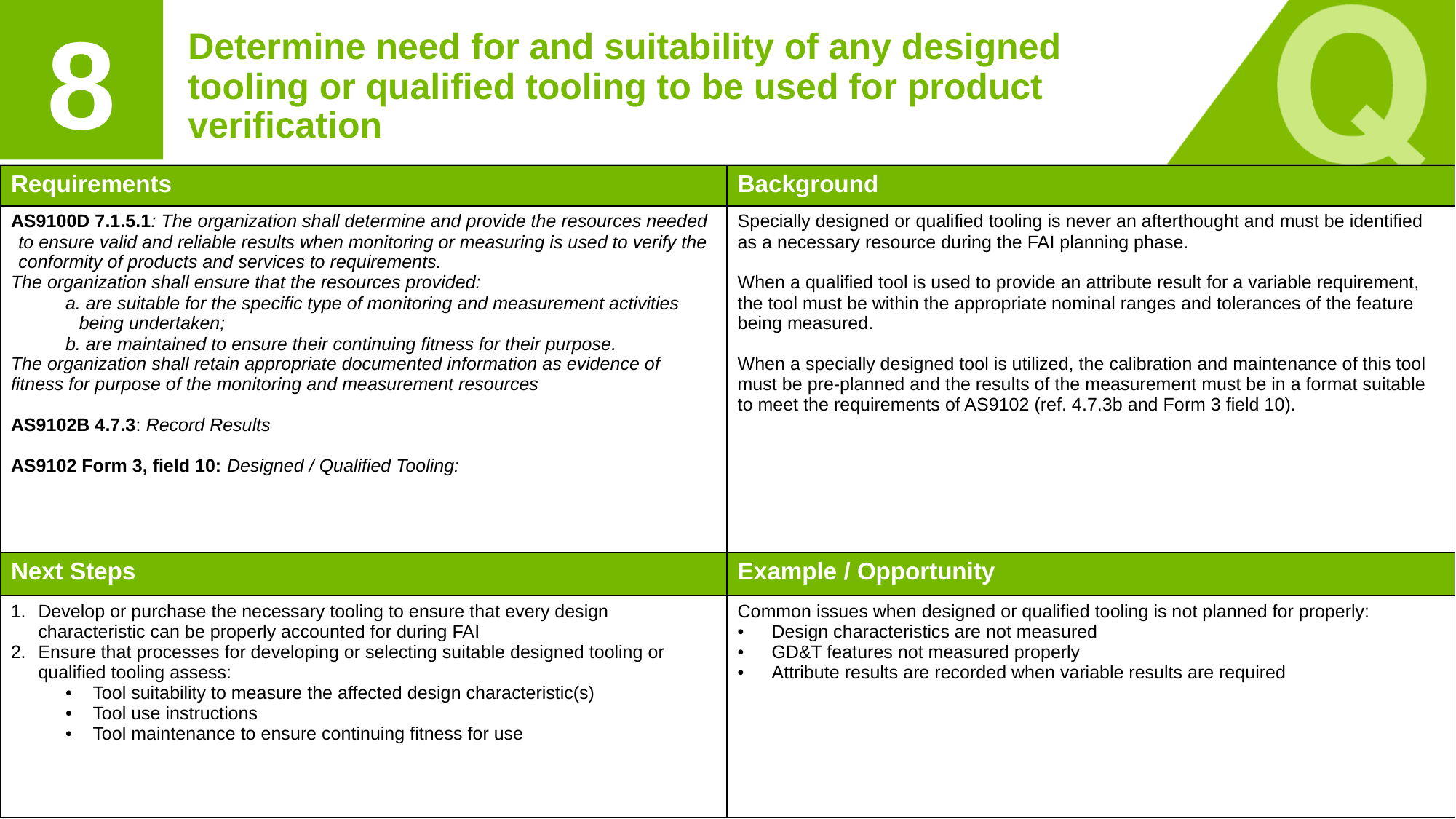

8
# Determine need for and suitability of any designed tooling or qualified tooling to be used for product verification
| Requirements | Background |
| --- | --- |
| AS9100D 7.1.5.1: The organization shall determine and provide the resources needed to ensure valid and reliable results when monitoring or measuring is used to verify the conformity of products and services to requirements. The organization shall ensure that the resources provided: a. are suitable for the specific type of monitoring and measurement activities being undertaken; b. are maintained to ensure their continuing fitness for their purpose. The organization shall retain appropriate documented information as evidence of fitness for purpose of the monitoring and measurement resources AS9102B 4.7.3: Record Results AS9102 Form 3, field 10: Designed / Qualified Tooling: | Specially designed or qualified tooling is never an afterthought and must be identified as a necessary resource during the FAI planning phase. When a qualified tool is used to provide an attribute result for a variable requirement, the tool must be within the appropriate nominal ranges and tolerances of the feature being measured. When a specially designed tool is utilized, the calibration and maintenance of this tool must be pre-planned and the results of the measurement must be in a format suitable to meet the requirements of AS9102 (ref. 4.7.3b and Form 3 field 10). |
| Next Steps | Example / Opportunity |
| Develop or purchase the necessary tooling to ensure that every design characteristic can be properly accounted for during FAI Ensure that processes for developing or selecting suitable designed tooling or qualified tooling assess: Tool suitability to measure the affected design characteristic(s) Tool use instructions Tool maintenance to ensure continuing fitness for use | Common issues when designed or qualified tooling is not planned for properly: Design characteristics are not measured GD&T features not measured properly Attribute results are recorded when variable results are required |